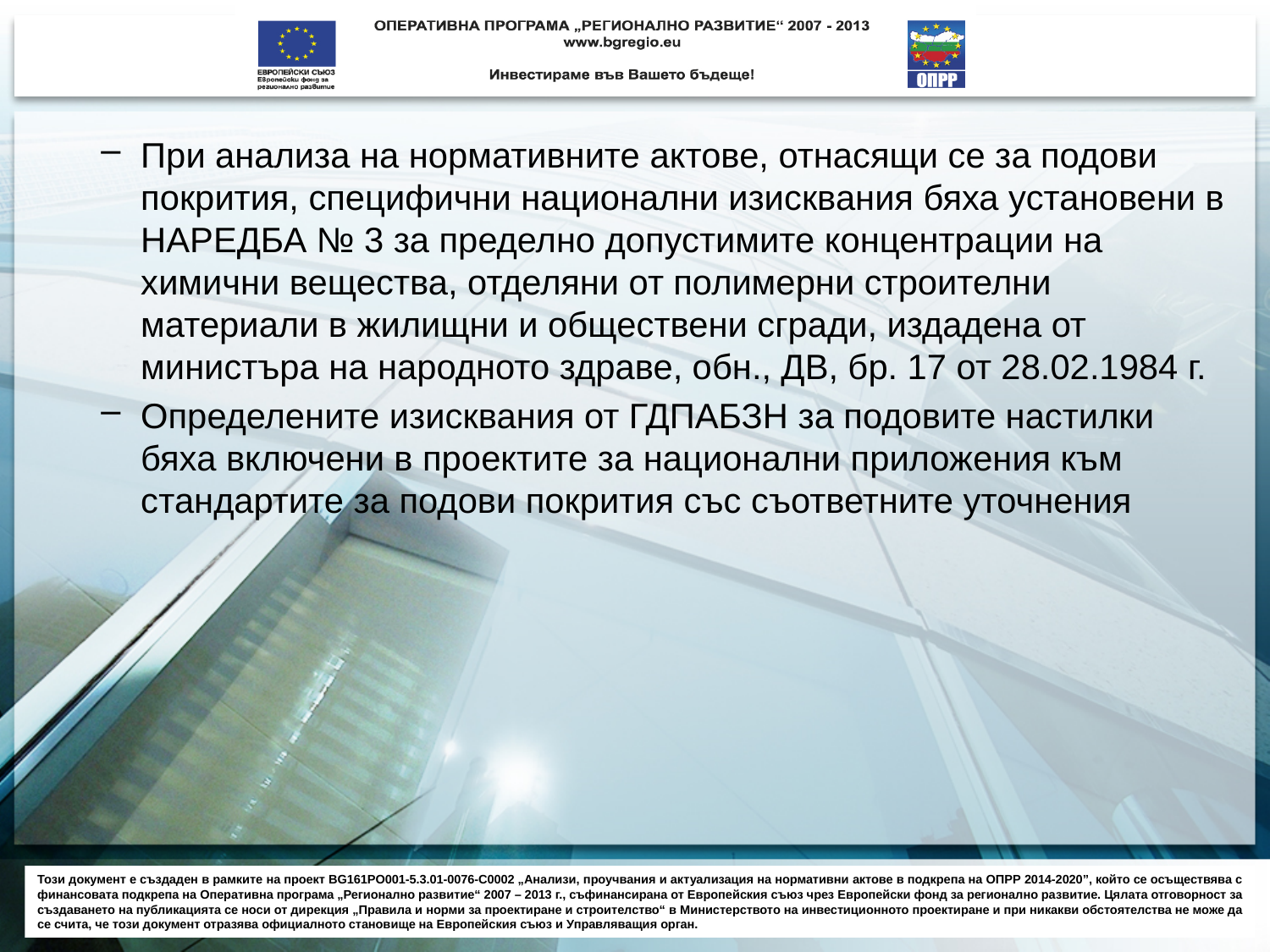

При анализа на нормативните актове, отнасящи се за подови покрития, специфични национални изисквания бяха установени в НАРЕДБА № 3 за пределно допустимите концентрации на химични вещества, отделяни от полимерни строителни материали в жилищни и обществени сгради, издадена от министъра на народното здраве, обн., ДВ, бр. 17 от 28.02.1984 г.
Определените изисквания от ГДПАБЗН за подовите настилки бяха включени в проектите за национални приложения към стандартите за подови покрития със съответните уточнения